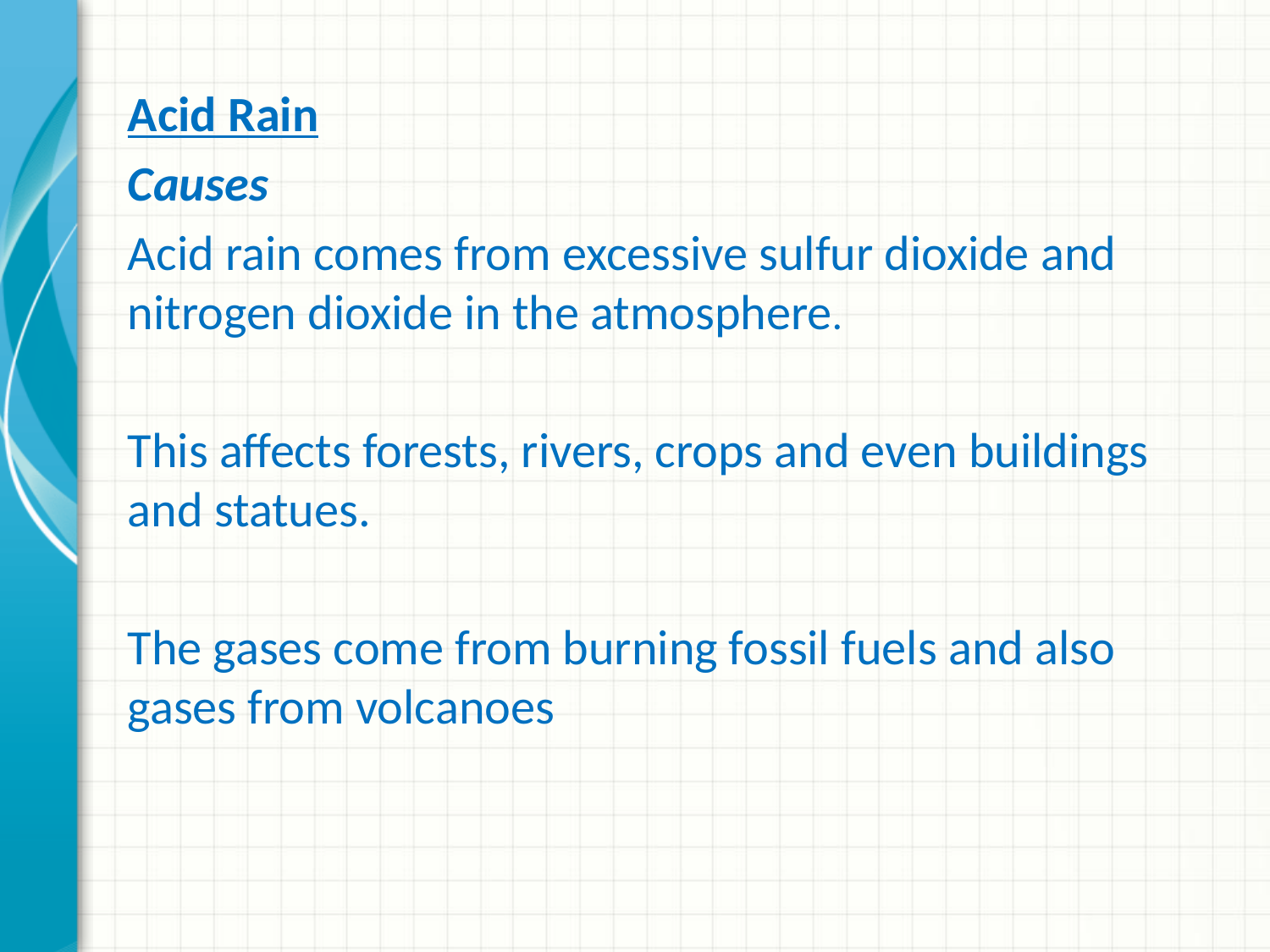

Acid Rain
Causes
Acid rain comes from excessive sulfur dioxide and nitrogen dioxide in the atmosphere.

This affects forests, rivers, crops and even buildings and statues.

The gases come from burning fossil fuels and also gases from volcanoes